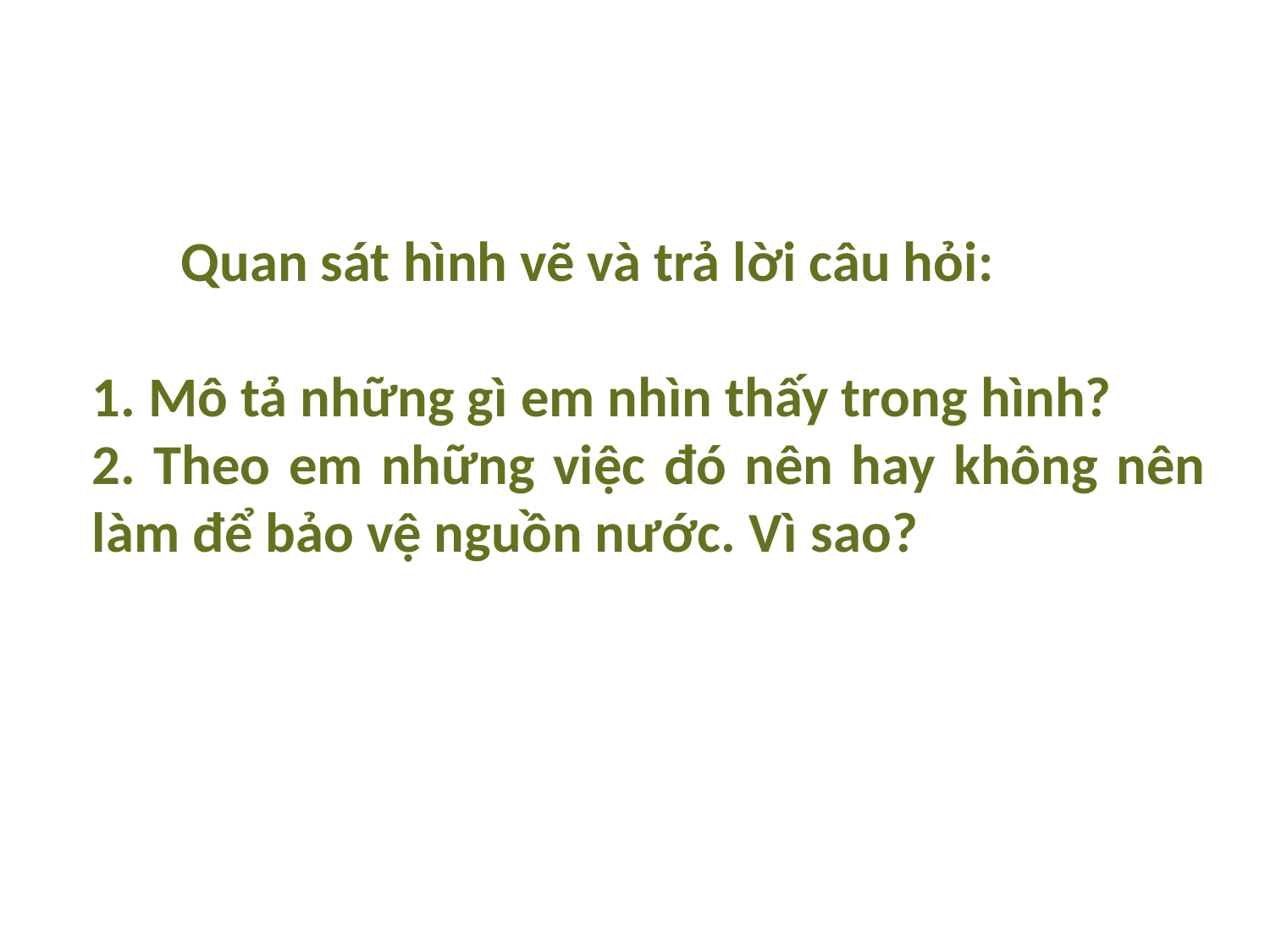

Quan sát hình vẽ và trả lời câu hỏi:

1. Mô tả những gì em nhìn thấy trong hình?
2. Theo em những việc đó nên hay không nên làm để bảo vệ nguồn nước. Vì sao?